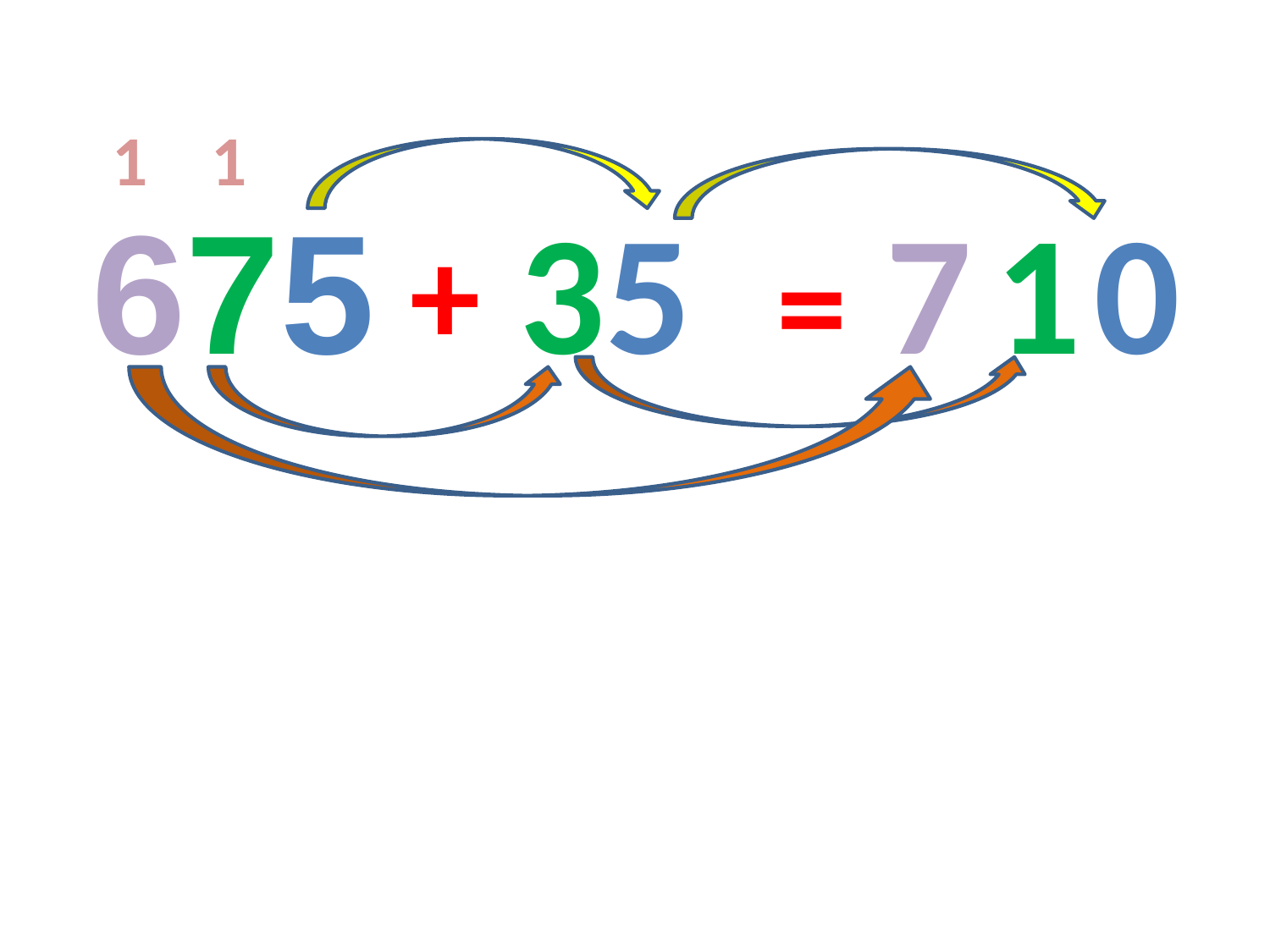

1
1

675
35
7
1
0
+
=